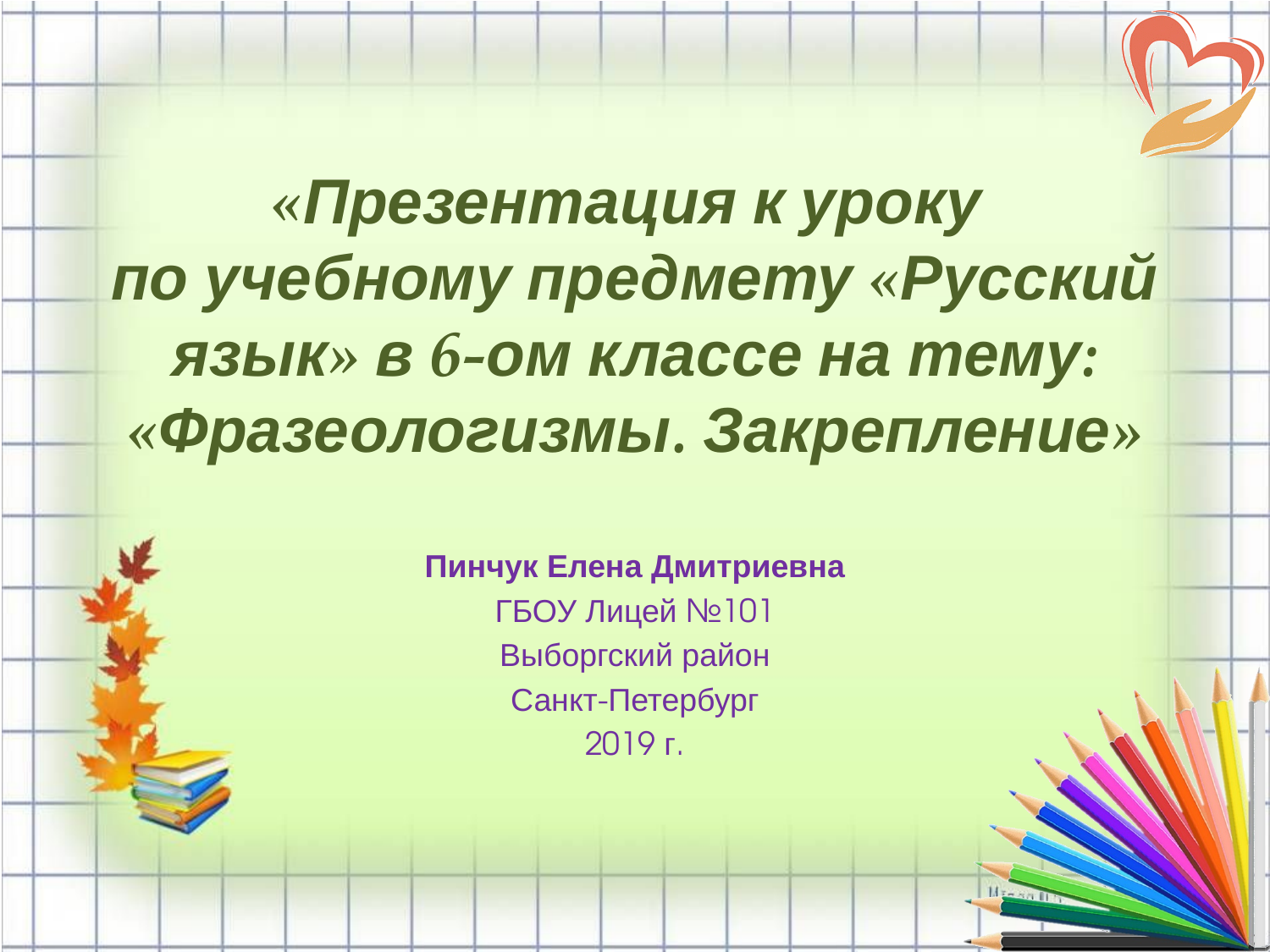

# «Презентация к уроку по учебному предмету «Русский язык» в 6-ом классе на тему: «Фразеологизмы. Закрепление»
Пинчук Елена Дмитриевна
ГБОУ Лицей №101
Выборгский район
Санкт-Петербург
2019 г.